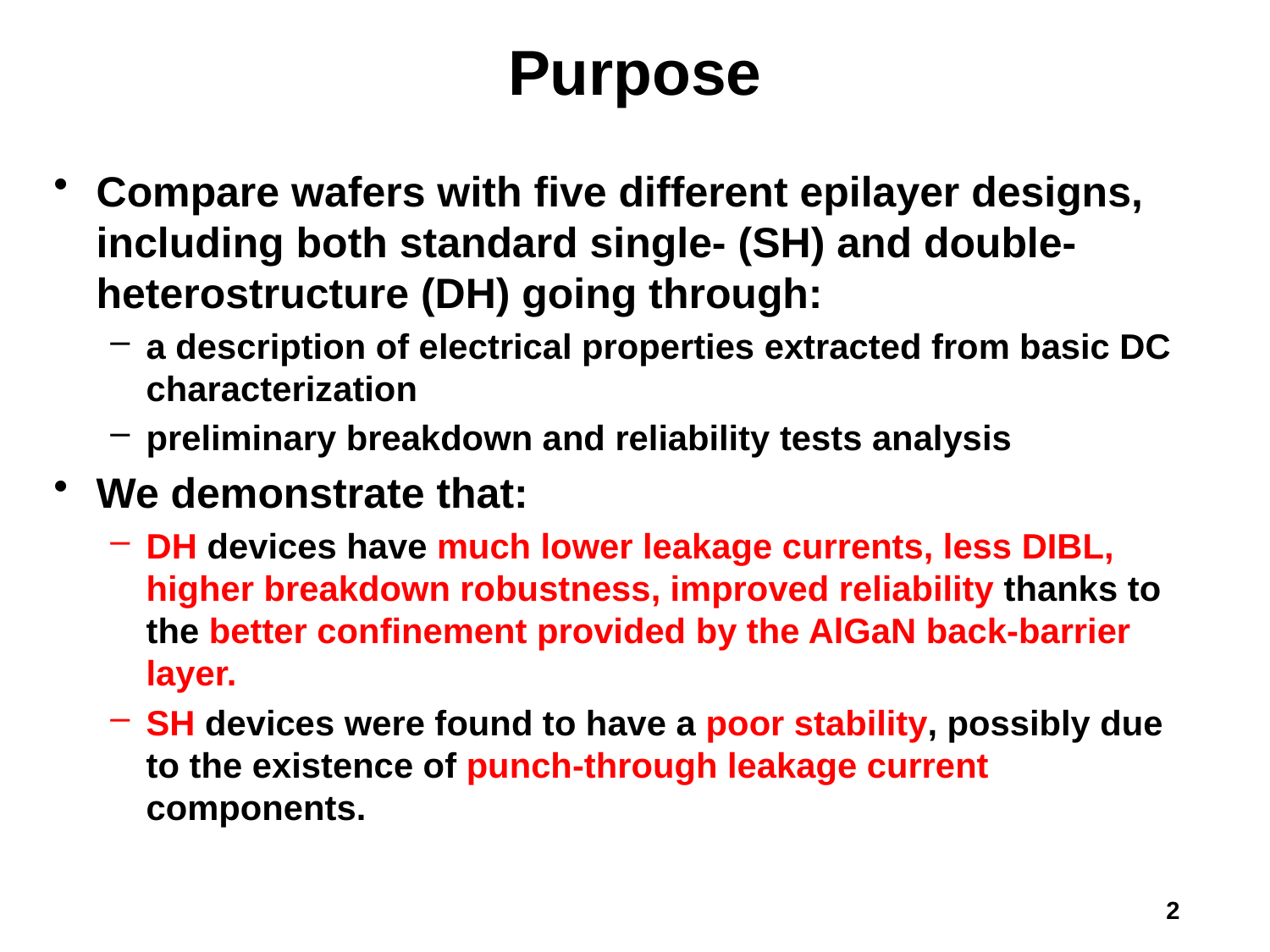

# Purpose
Compare wafers with five different epilayer designs, including both standard single- (SH) and double-heterostructure (DH) going through:
a description of electrical properties extracted from basic DC characterization
preliminary breakdown and reliability tests analysis
We demonstrate that:
DH devices have much lower leakage currents, less DIBL, higher breakdown robustness, improved reliability thanks to the better confinement provided by the AlGaN back-barrier layer.
SH devices were found to have a poor stability, possibly due to the existence of punch-through leakage current components.